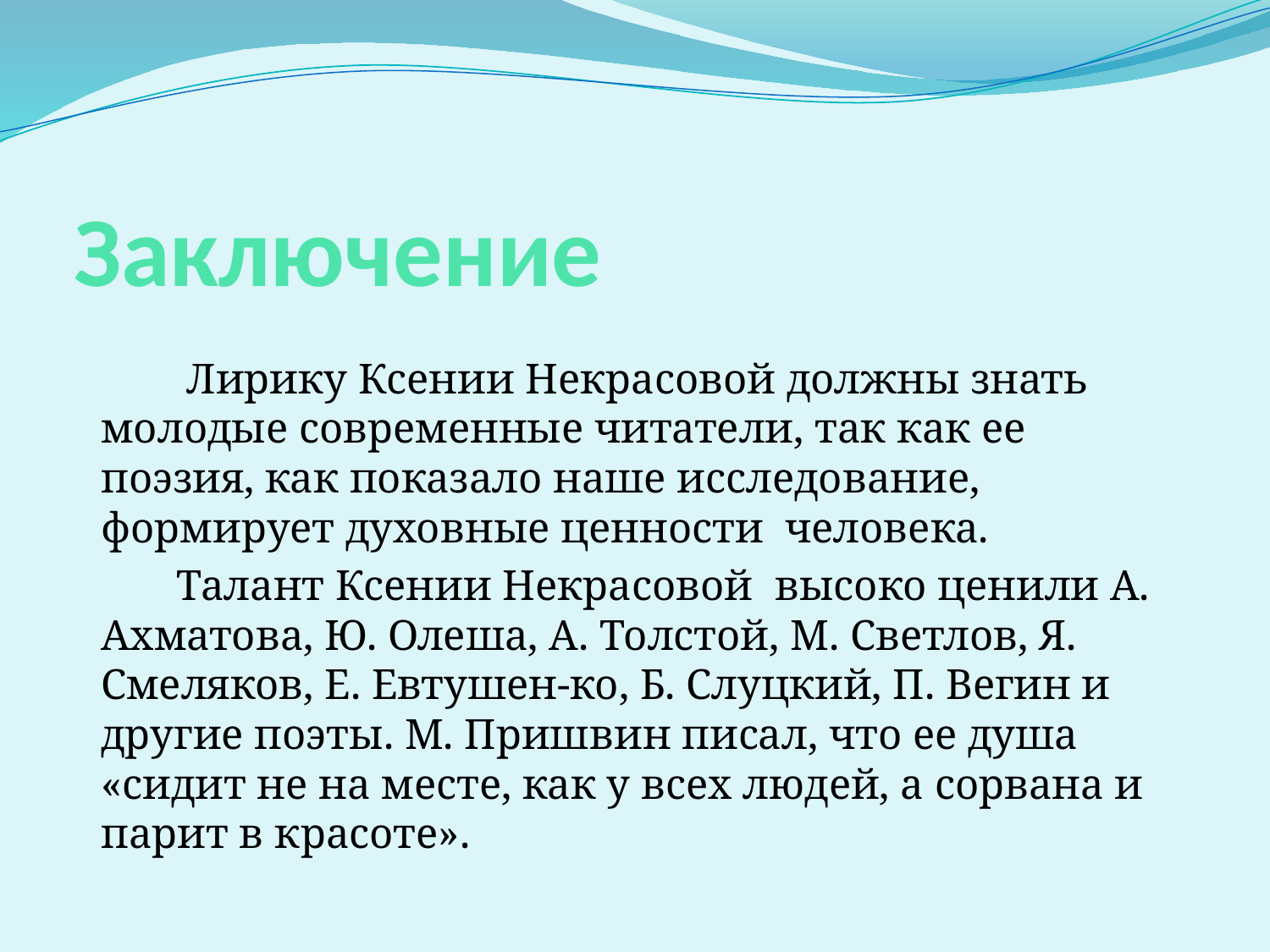

# Заключение
         Лирику Ксении Некрасовой должны знать молодые современные читатели, так как ее поэзия, как показало наше исследование, формирует духовные ценности  человека.
       Талант Ксении Некрасовой  высоко ценили А. Ахматова, Ю. Олеша, А. Толстой, М. Светлов, Я. Смеляков, Е. Евтушен-ко, Б. Слуцкий, П. Вегин и другие поэты. М. Пришвин писал, что ее душа «сидит не на месте, как у всех людей, а сорвана и парит в красоте».